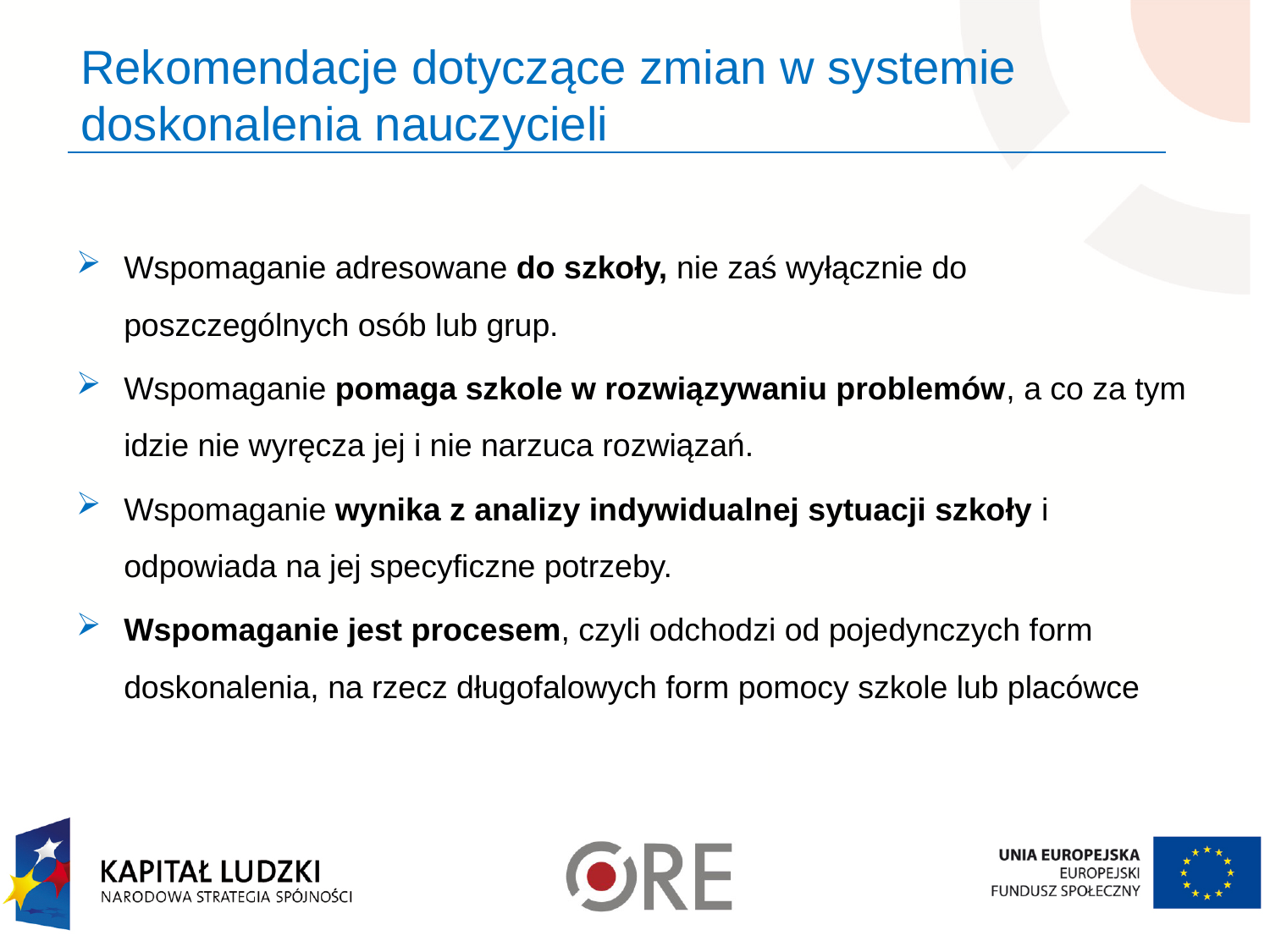

# Rekomendacje dotyczące zmian w systemie doskonalenia nauczycieli
Wspomaganie adresowane do szkoły, nie zaś wyłącznie do poszczególnych osób lub grup.
Wspomaganie pomaga szkole w rozwiązywaniu problemów, a co za tym idzie nie wyręcza jej i nie narzuca rozwiązań.
Wspomaganie wynika z analizy indywidualnej sytuacji szkoły i odpowiada na jej specyficzne potrzeby.
Wspomaganie jest procesem, czyli odchodzi od pojedynczych form doskonalenia, na rzecz długofalowych form pomocy szkole lub placówce